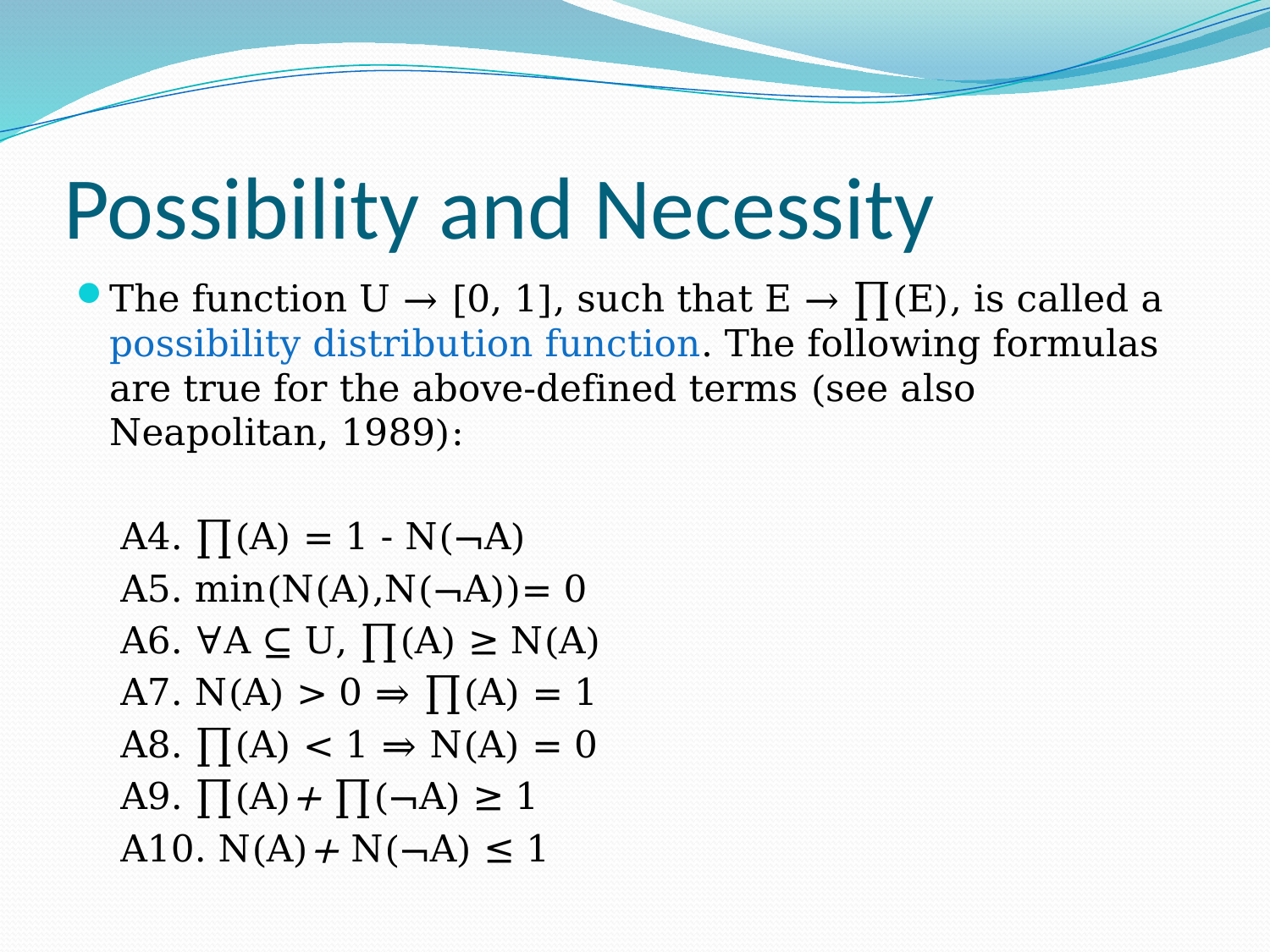

# Possibility and Necessity
The function U → [0, 1], such that E → ∏(E), is called a possibility distribution function. The following formulas are true for the above-defined terms (see also Neapolitan, 1989):

A4. ∏(A) = 1 - N(¬A)
A5. min(N(A),N(¬A))= 0
A6. ∀A ⊆ U, ∏(A) ≥ N(A)
A7. N(A) > 0 ⇒ ∏(A) = 1
A8. ∏(A) < 1 ⇒ N(A) = 0
A9. ∏(A)+ ∏(¬A) ≥ 1
A10. N(A)+ N(¬A) ≤ 1